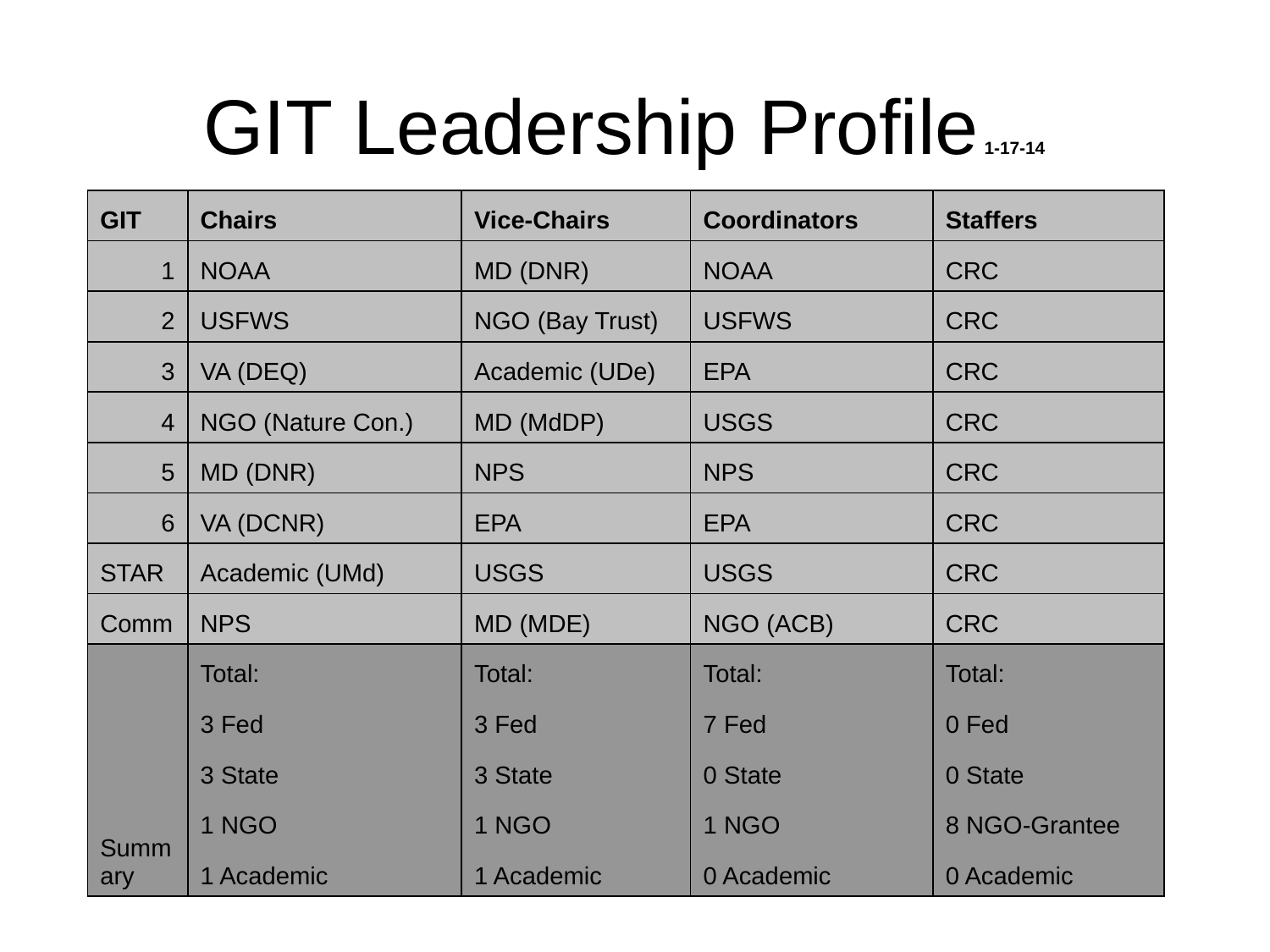

# GIT Leadership Profile 1-17-14
| GIT | Chairs | Vice-Chairs | Coordinators | Staffers |
| --- | --- | --- | --- | --- |
| 1 | NOAA | MD (DNR) | NOAA | CRC |
| 2 | USFWS | NGO (Bay Trust) | USFWS | CRC |
| 3 | VA (DEQ) | Academic (UDe) | EPA | CRC |
| 4 | NGO (Nature Con.) | MD (MdDP) | USGS | CRC |
| 5 | MD (DNR) | NPS | NPS | CRC |
| 6 | VA (DCNR) | EPA | EPA | CRC |
| STAR | Academic (UMd) | USGS | USGS | CRC |
| Comm | NPS | MD (MDE) | NGO (ACB) | CRC |
| Summary | Total: | Total: | Total: | Total: |
|  | 3 Fed | 3 Fed | 7 Fed | 0 Fed |
|  | 3 State | 3 State | 0 State | 0 State |
|  | 1 NGO | 1 NGO | 1 NGO | 8 NGO-Grantee |
|  | 1 Academic | 1 Academic | 0 Academic | 0 Academic |